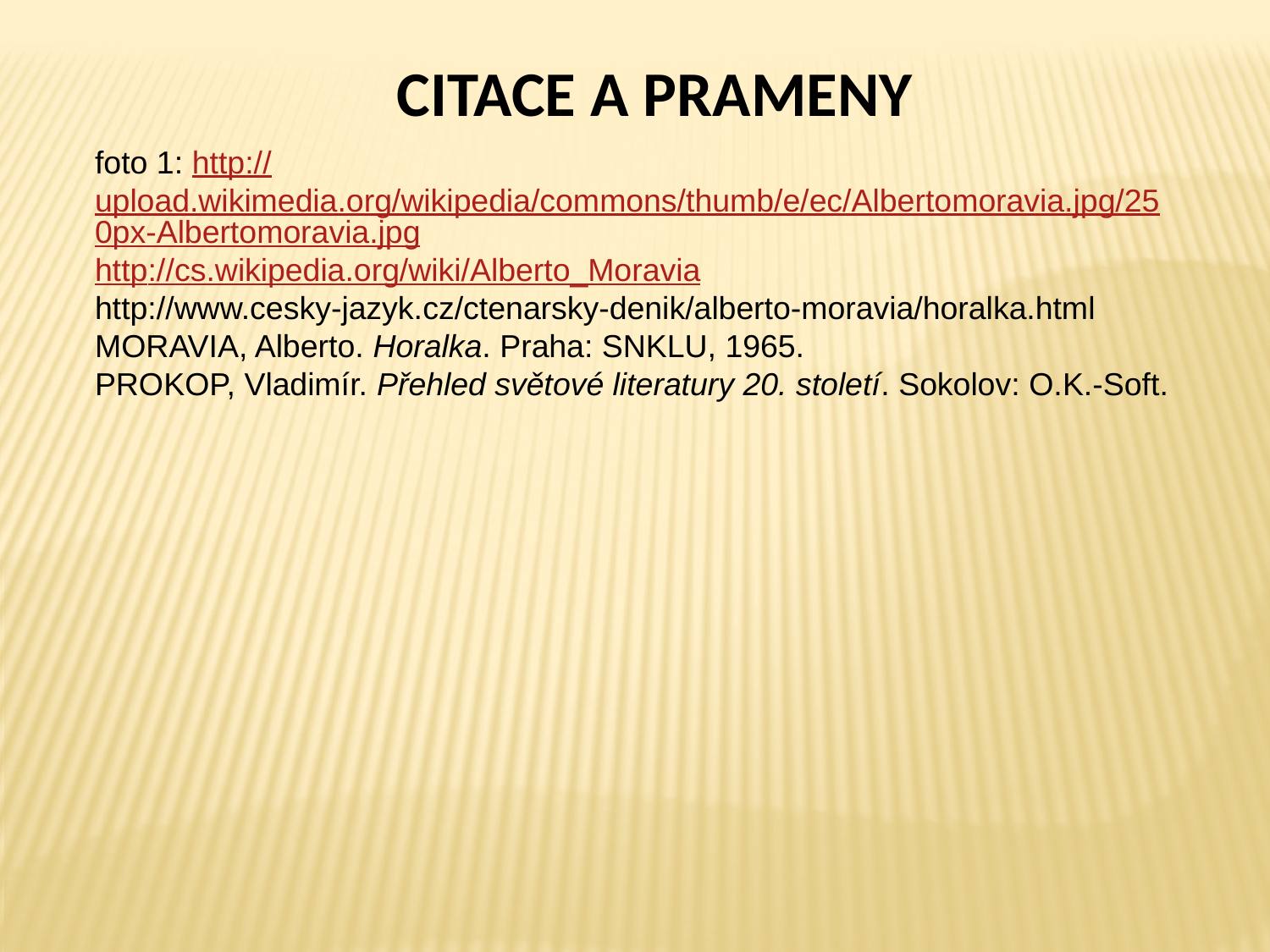

CITACE A PRAMENY
foto 1: http://upload.wikimedia.org/wikipedia/commons/thumb/e/ec/Albertomoravia.jpg/250px-Albertomoravia.jpg
http://cs.wikipedia.org/wiki/Alberto_Moravia
http://www.cesky-jazyk.cz/ctenarsky-denik/alberto-moravia/horalka.html
MORAVIA, Alberto. Horalka. Praha: SNKLU, 1965.
PROKOP, Vladimír. Přehled světové literatury 20. století. Sokolov: O.K.-Soft.